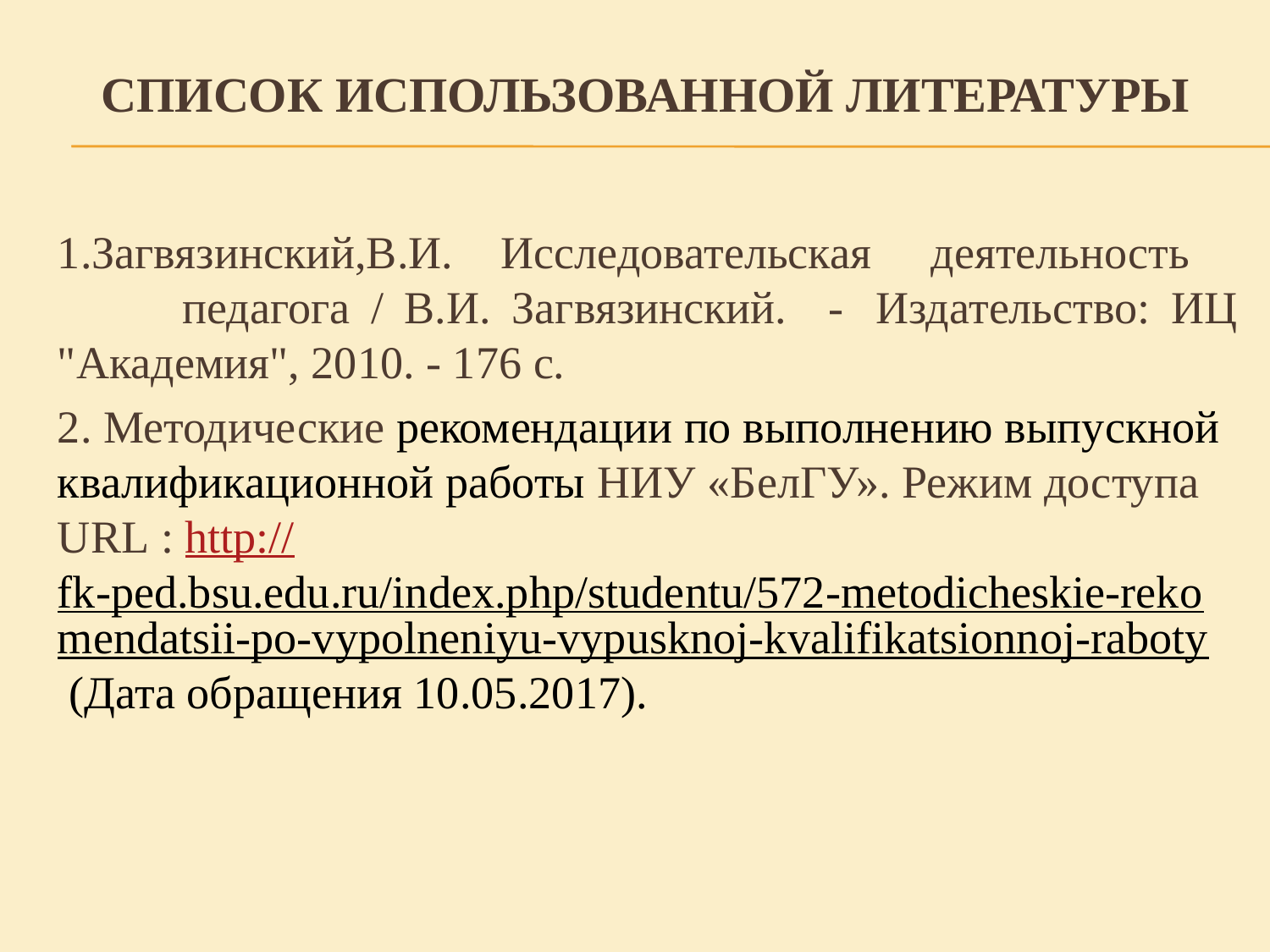

# Список использованной литературы
1.Загвязинский,В.И.    Исследовательская     деятельность           педагога / В.И. Загвязинский.  -  Издательство: ИЦ "Академия", 2010. - 176 с.
2. Методические рекомендации по выполнению выпускной квалификационной работы НИУ «БелГУ». Режим доступа URL : http://fk-ped.bsu.edu.ru/index.php/studentu/572-metodicheskie-rekomendatsii-po-vypolneniyu-vypusknoj-kvalifikatsionnoj-raboty (Дата обращения 10.05.2017).